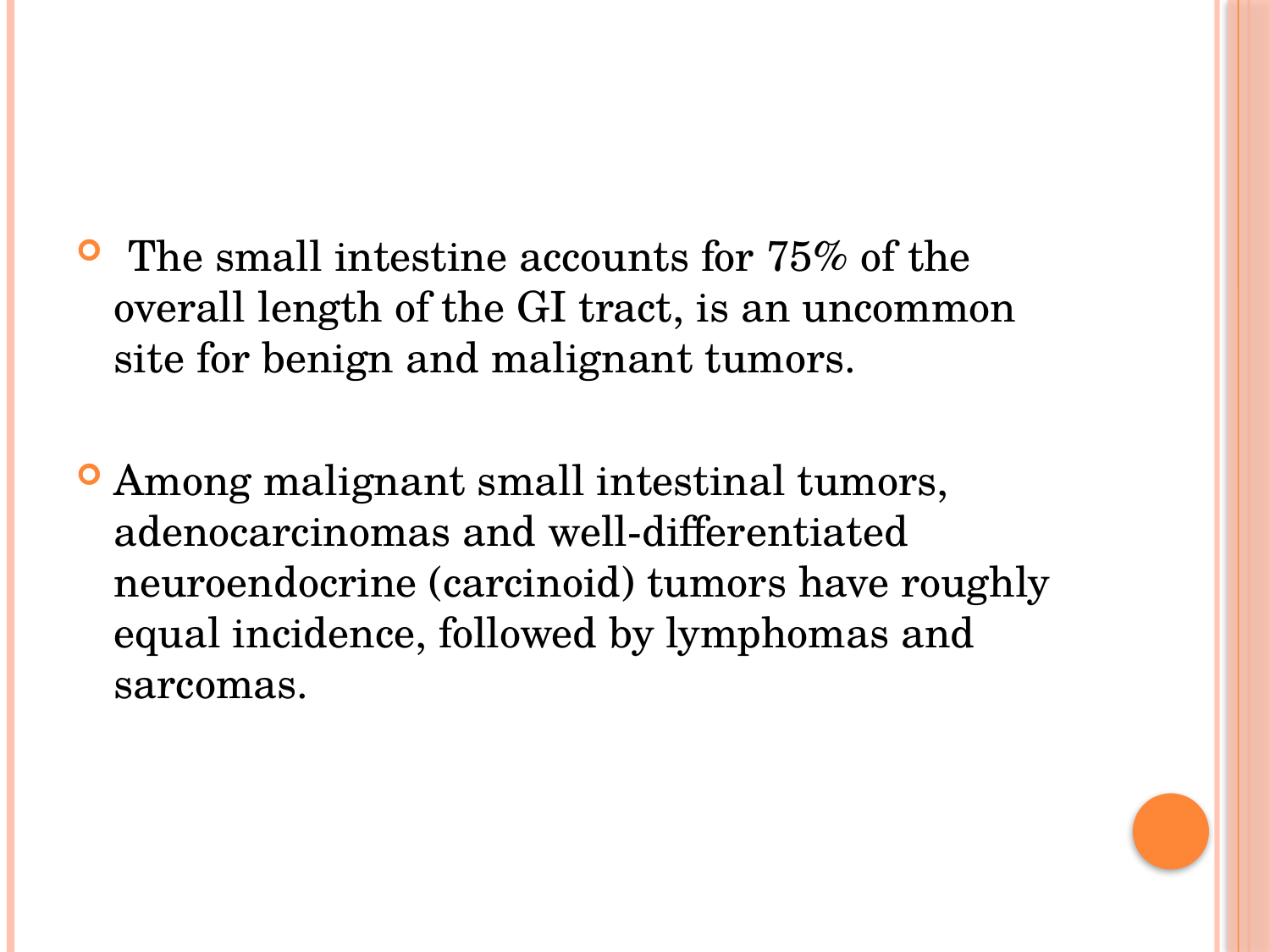

#
 The small intestine accounts for 75% of the overall length of the GI tract, is an uncommon site for benign and malignant tumors.

Among malignant small intestinal tumors, adenocarcinomas and well-differentiated neuroendocrine (carcinoid) tumors have roughly equal incidence, followed by lymphomas and sarcomas.